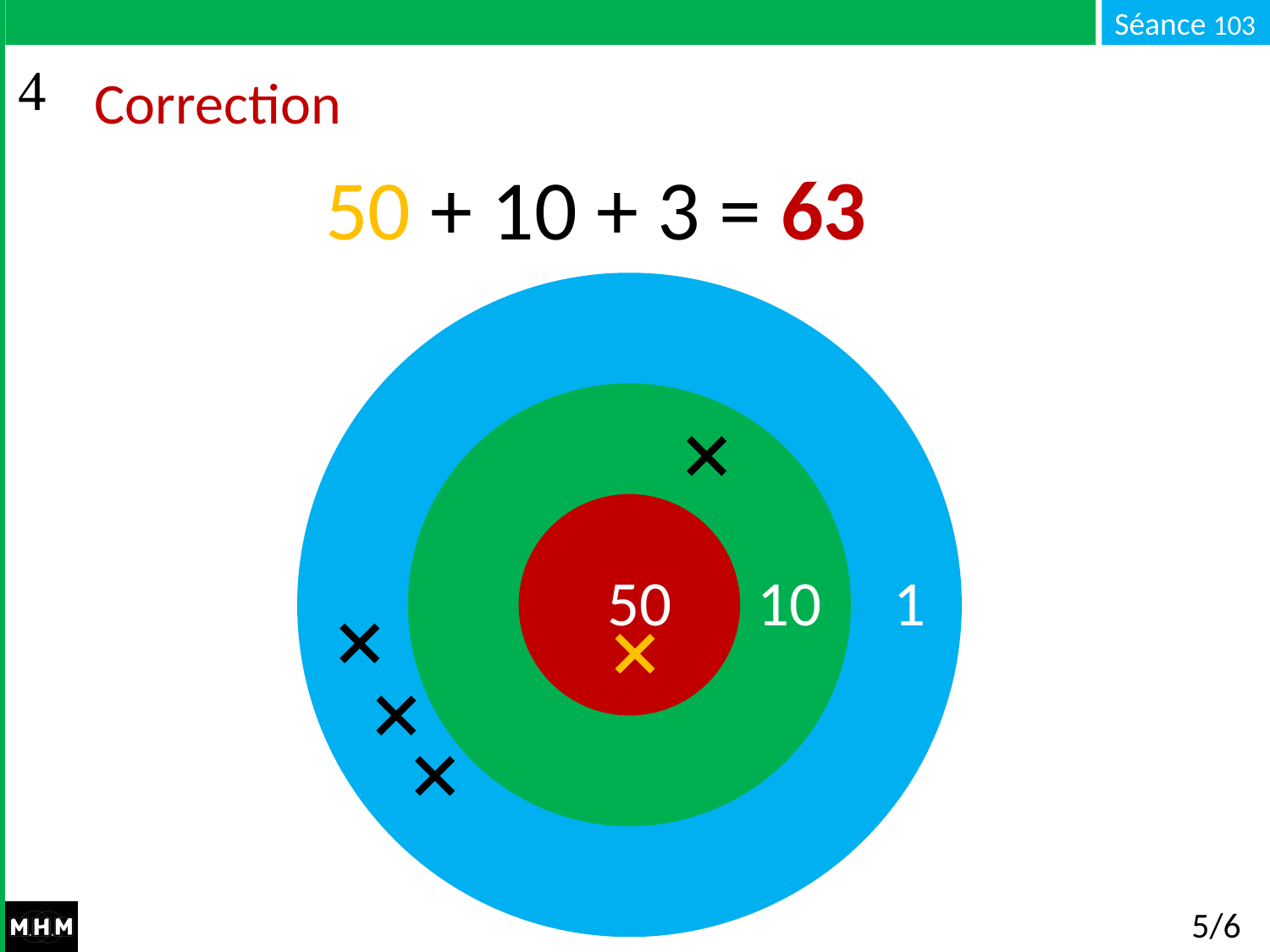

# Correction
50 + 10 + 3 = 63

50      10     1

5/6